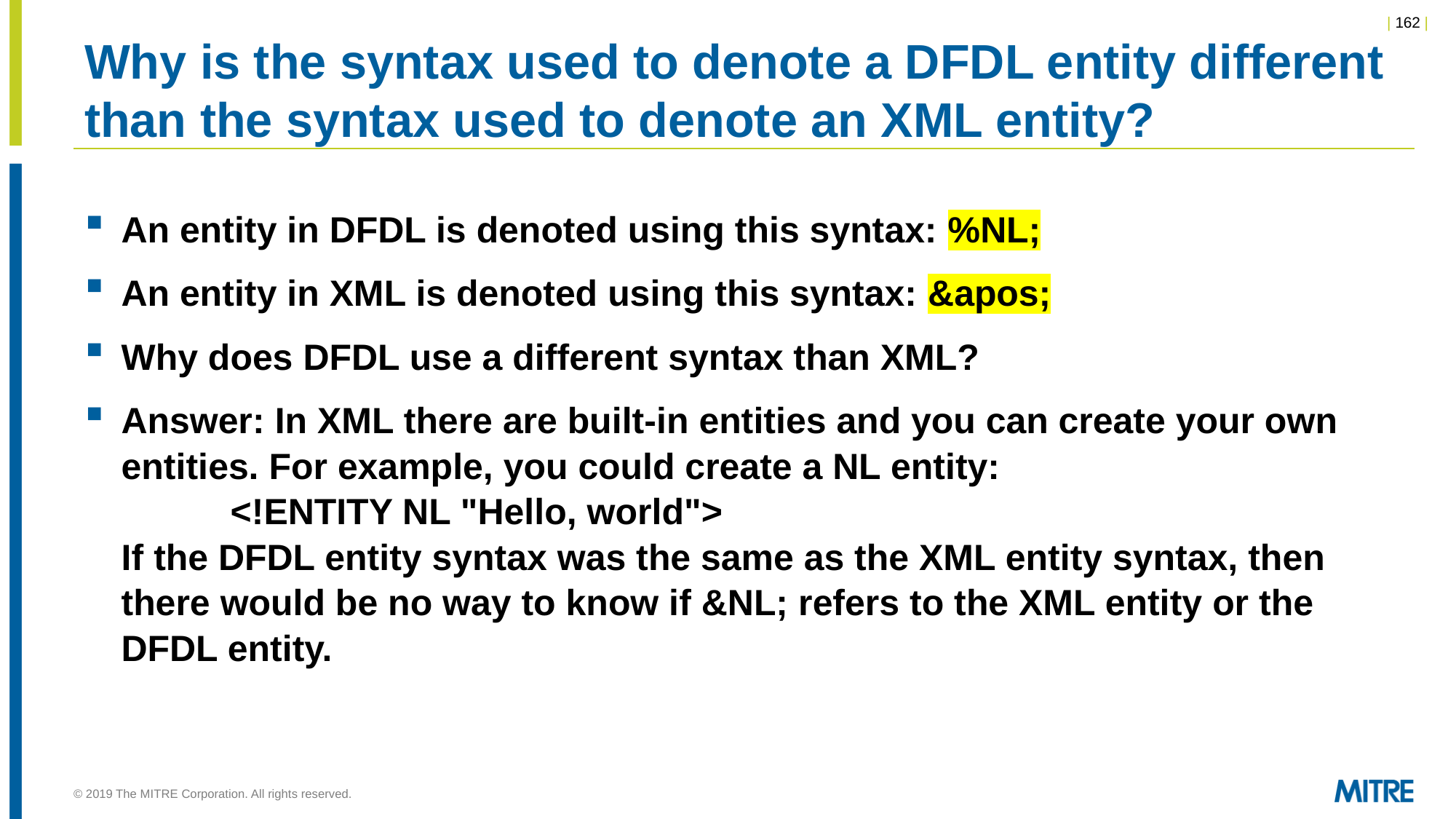

# Why is the syntax used to denote a DFDL entity different than the syntax used to denote an XML entity?
An entity in DFDL is denoted using this syntax: %NL;
An entity in XML is denoted using this syntax: &apos;
Why does DFDL use a different syntax than XML?
Answer: In XML there are built-in entities and you can create your own entities. For example, you could create a NL entity:
 	<!ENTITY NL "Hello, world">
If the DFDL entity syntax was the same as the XML entity syntax, then there would be no way to know if &NL; refers to the XML entity or the DFDL entity.

© 2019 The MITRE Corporation. All rights reserved.